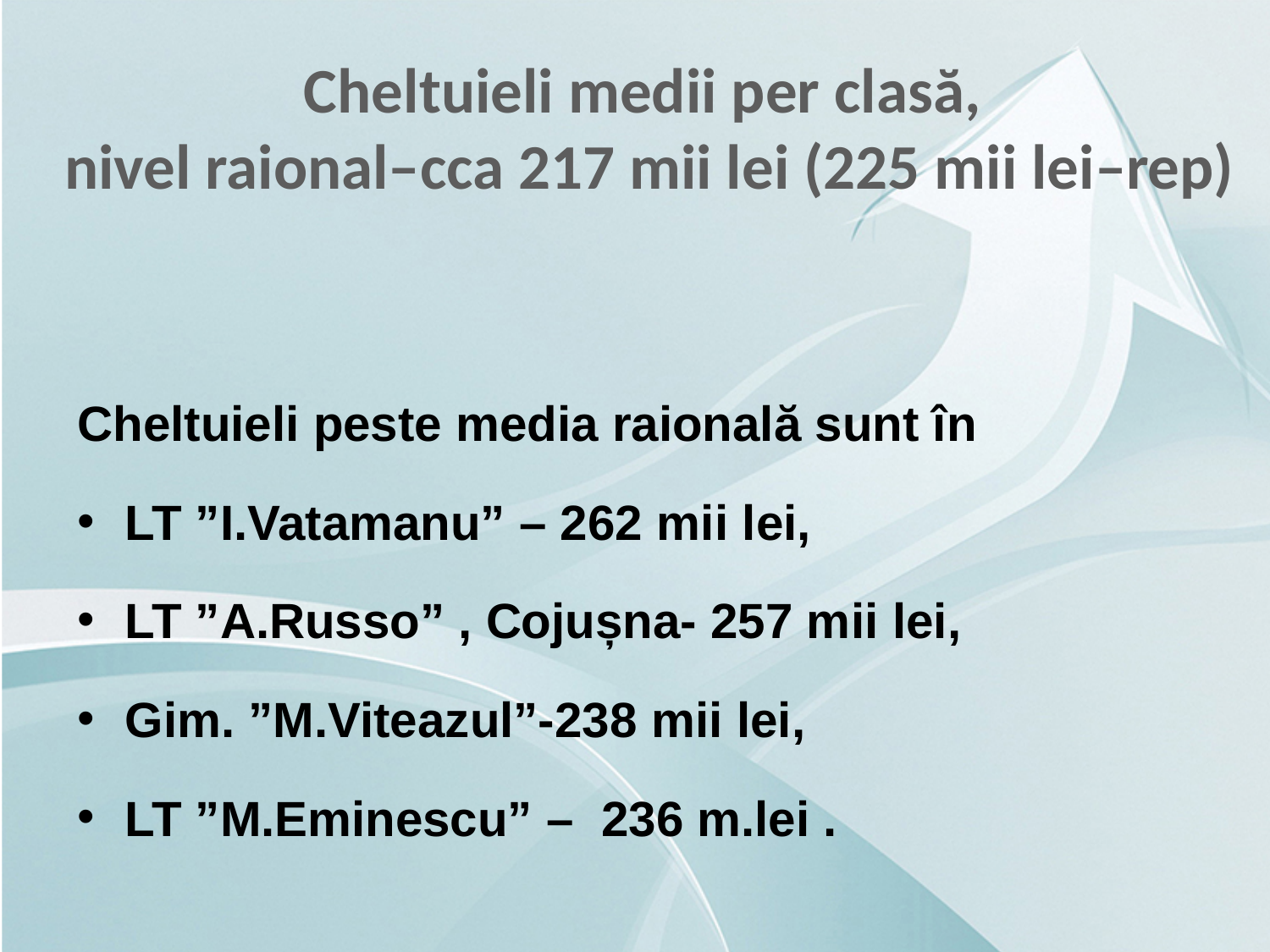

Cheltuieli medii per clasă,
nivel raional–cca 217 mii lei (225 mii lei–rep)
Cheltuieli peste media raională sunt în
LT ”I.Vatamanu” – 262 mii lei,
LT ”A.Russo” , Cojușna- 257 mii lei,
Gim. ”M.Viteazul”-238 mii lei,
LT ”M.Eminescu” –  236 m.lei .